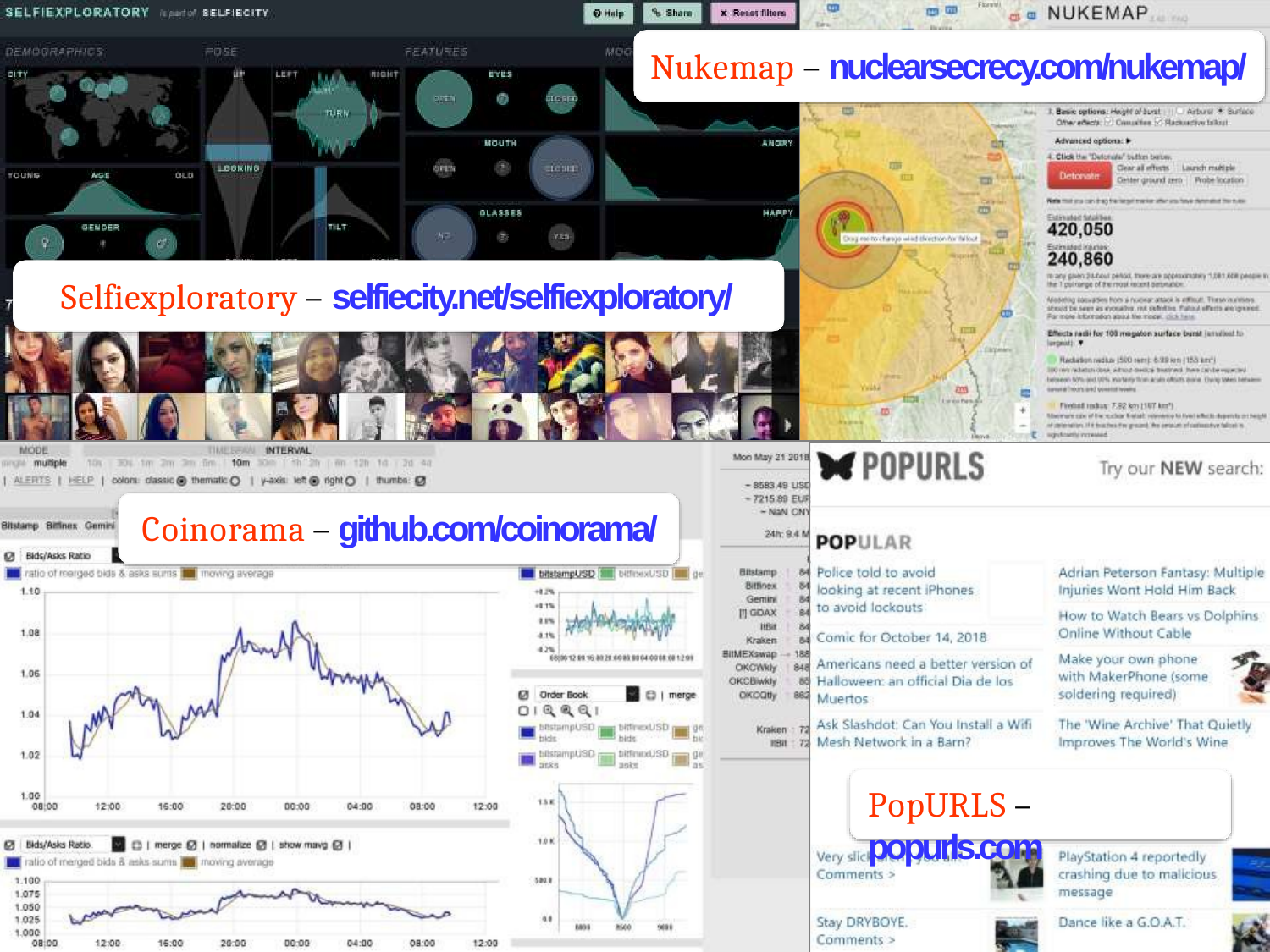

# Nukemap – nuclearsecrecy.com/nukemap/
m
ash-ups
Selfiexploratory – selfiecity.net/selfiexploratory/

Coinorama – github.com/coinorama/
PopURLS – popurls.com